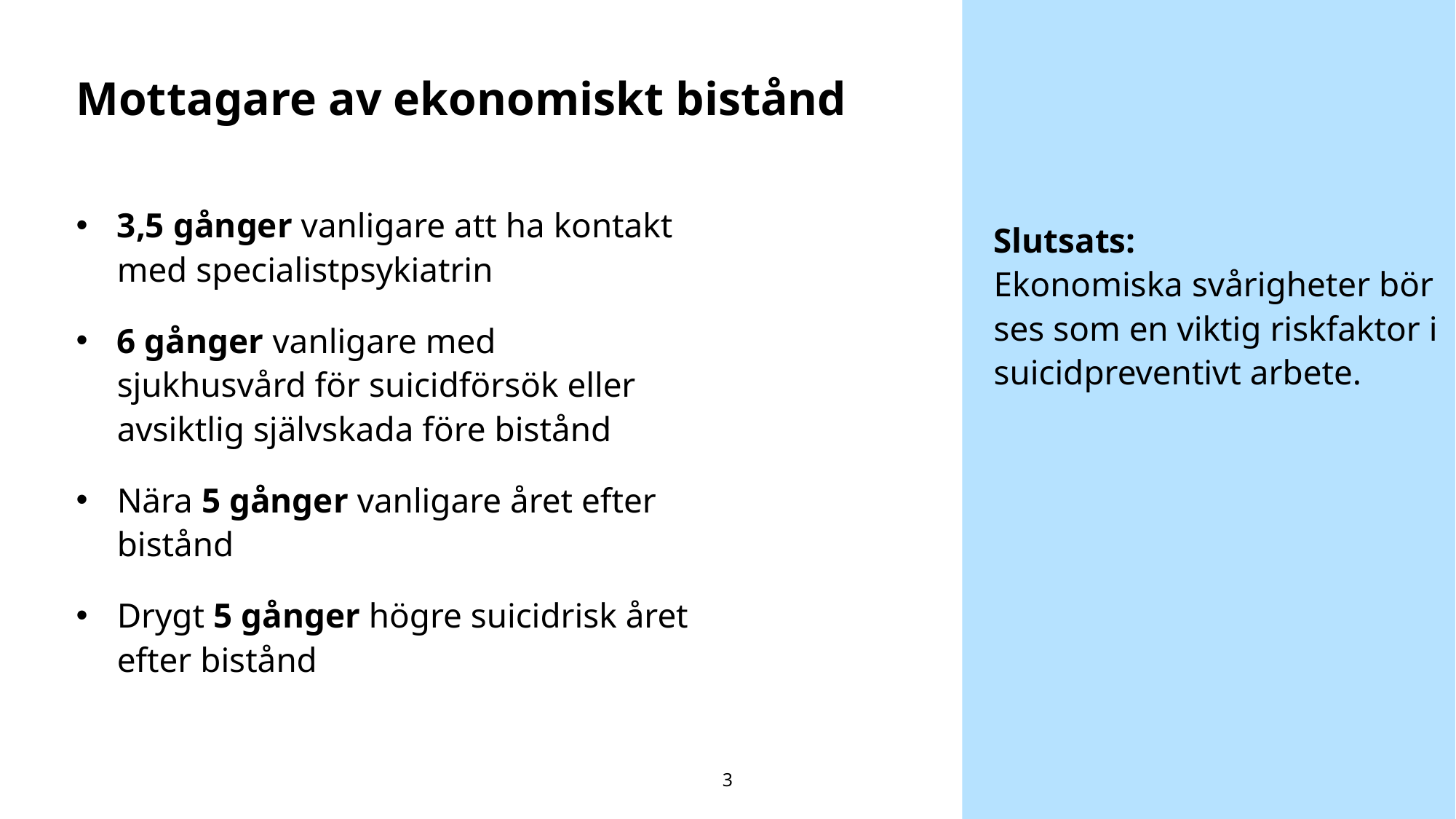

Slutsats:
Ekonomiska svårigheter bör ses som en viktig riskfaktor i suicidpreventivt arbete.

# Mottagare av ekonomiskt bistånd
3,5 gånger vanligare att ha kontakt med specialistpsykiatrin
6 gånger vanligare med sjukhusvård för suicidförsök eller avsiktlig självskada före bistånd
Nära 5 gånger vanligare året efter bistånd
Drygt 5 gånger högre suicidrisk året efter bistånd
3